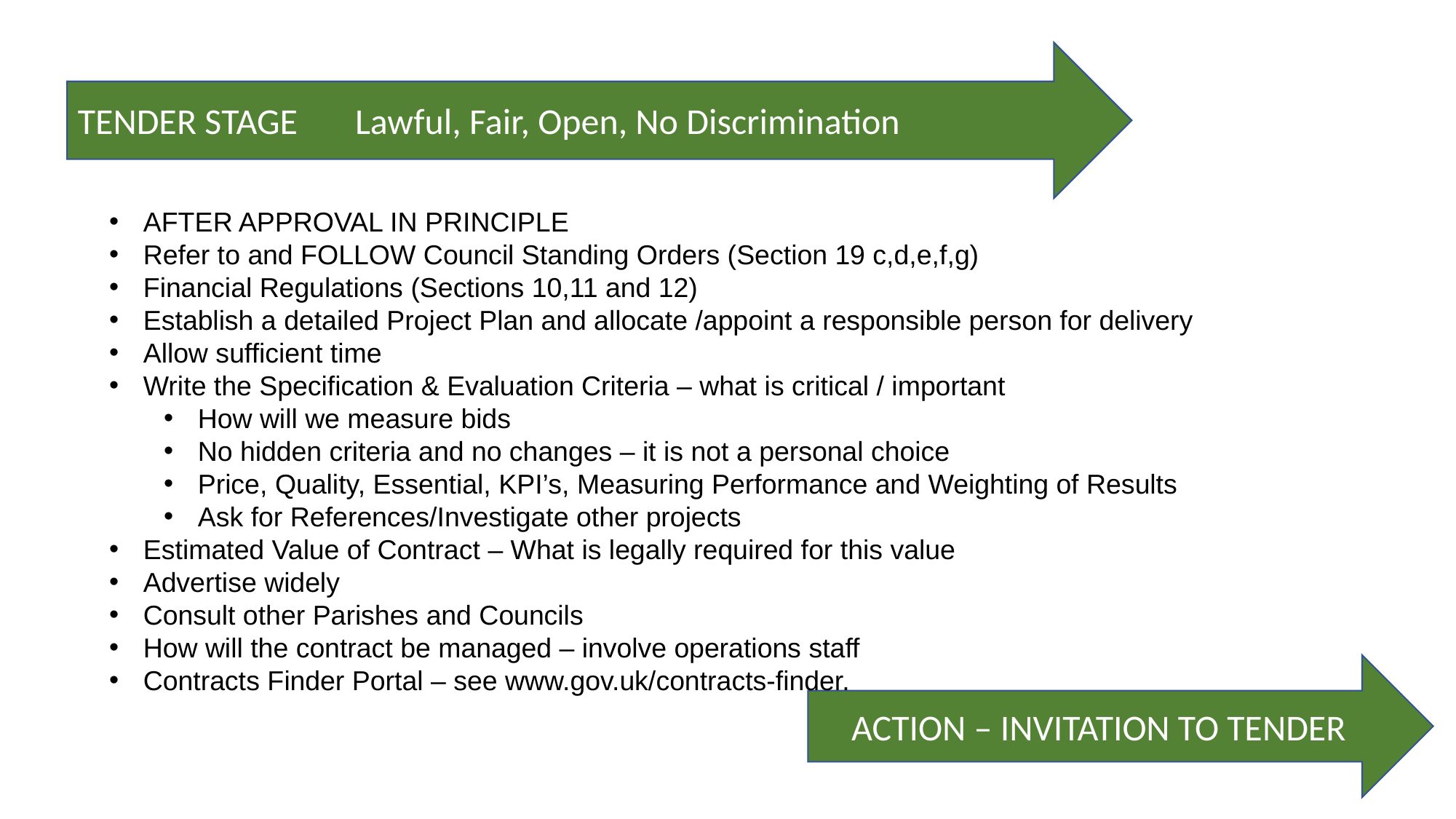

TENDER STAGE       Lawful, Fair, Open, No Discrimination
AFTER APPROVAL IN PRINCIPLE
Refer to and FOLLOW Council Standing Orders (Section 19 c,d,e,f,g)
Financial Regulations (Sections 10,11 and 12)
Establish a detailed Project Plan and allocate /appoint a responsible person for delivery
Allow sufficient time
Write the Specification & Evaluation Criteria – what is critical / important
How will we measure bids
No hidden criteria and no changes – it is not a personal choice
Price, Quality, Essential, KPI’s, Measuring Performance and Weighting of Results
Ask for References/Investigate other projects
Estimated Value of Contract – What is legally required for this value
Advertise widely
Consult other Parishes and Councils
How will the contract be managed – involve operations staff
Contracts Finder Portal – see www.gov.uk/contracts-finder.

ACTION – INVITATION TO TENDER